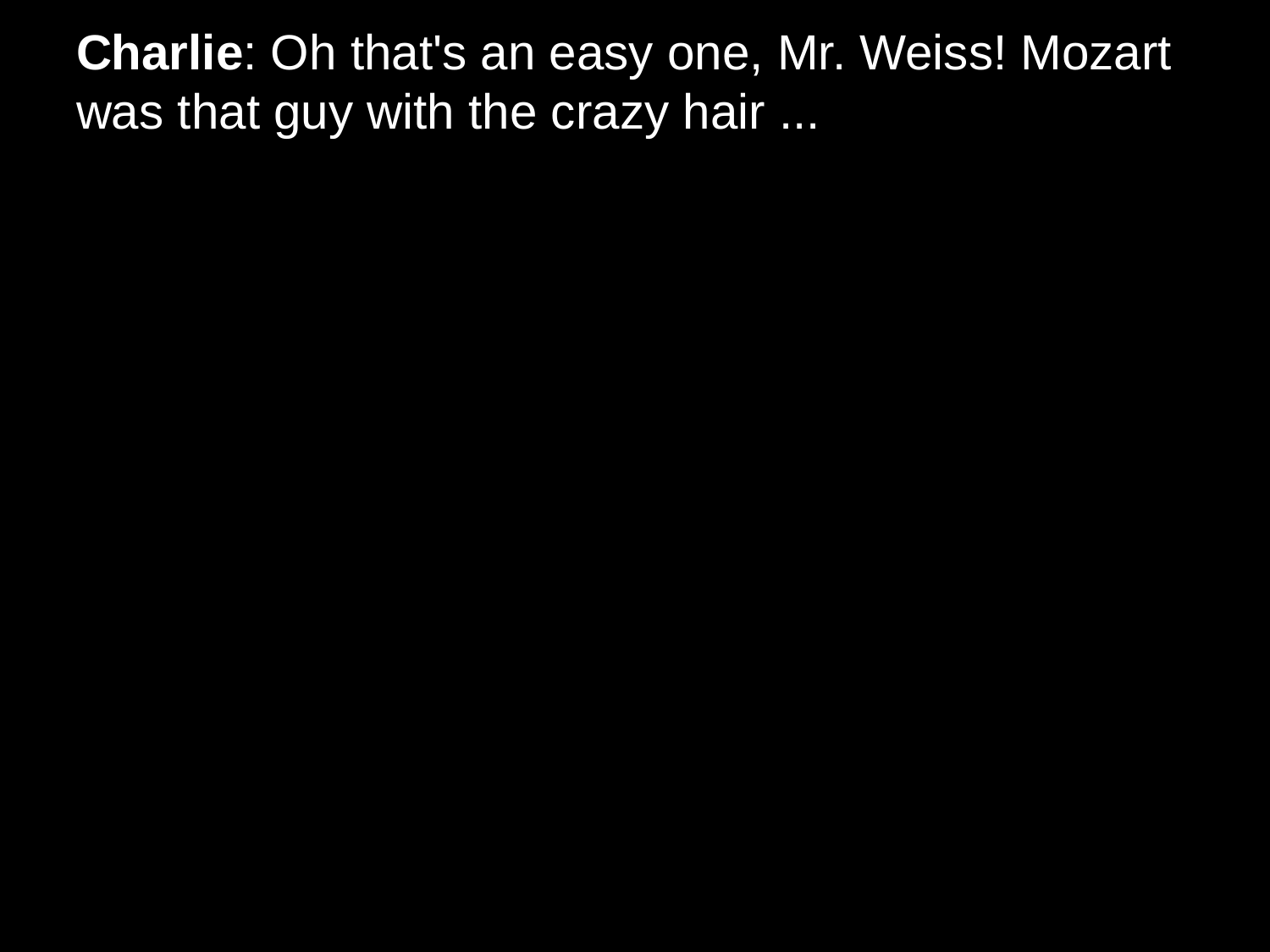

# Charlie: Oh that's an easy one, Mr. Weiss! Mozart was that guy with the crazy hair ...